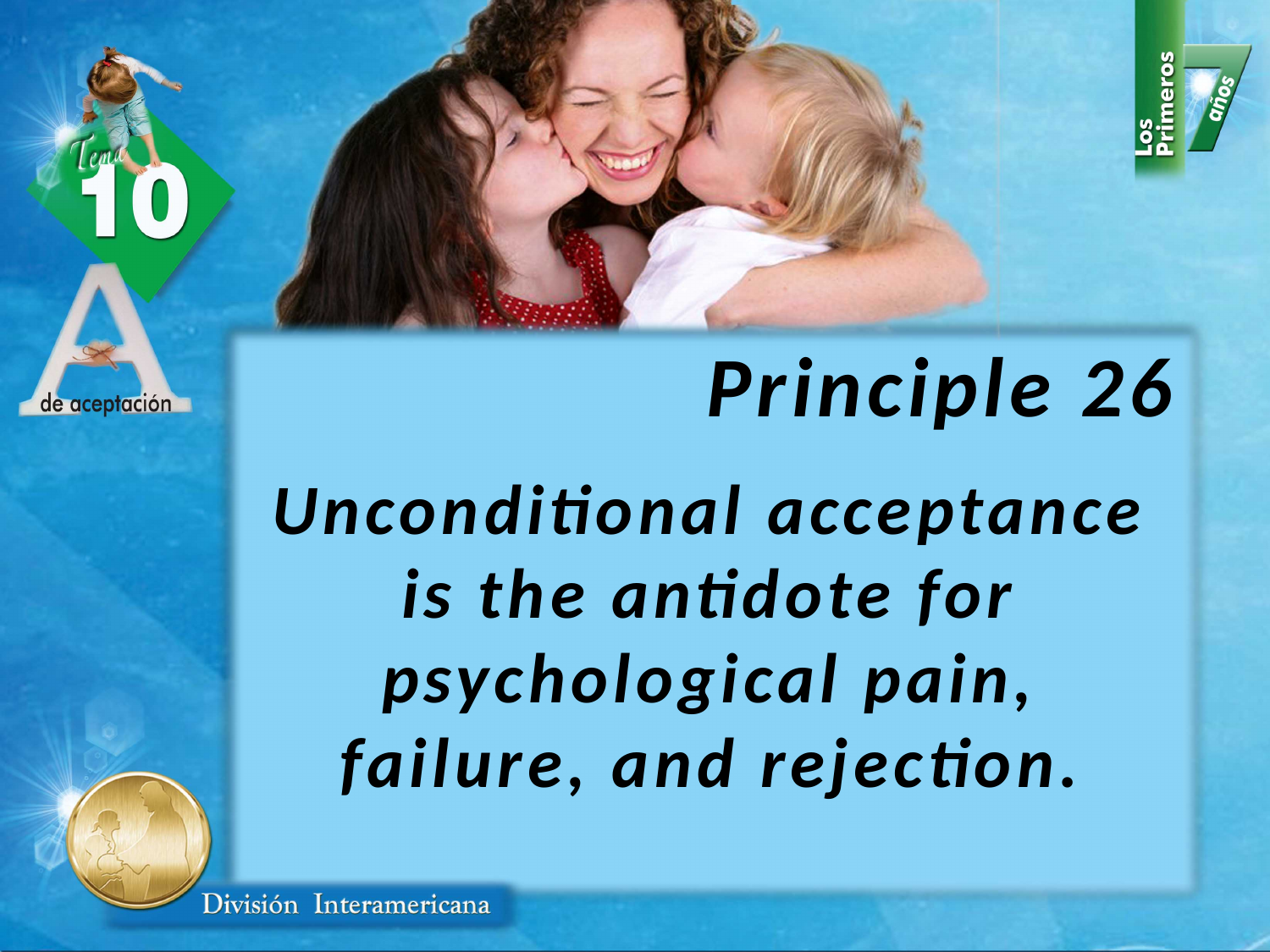

Principle 26

Unconditional acceptance is the antidote for psychological pain, failure, and rejection.